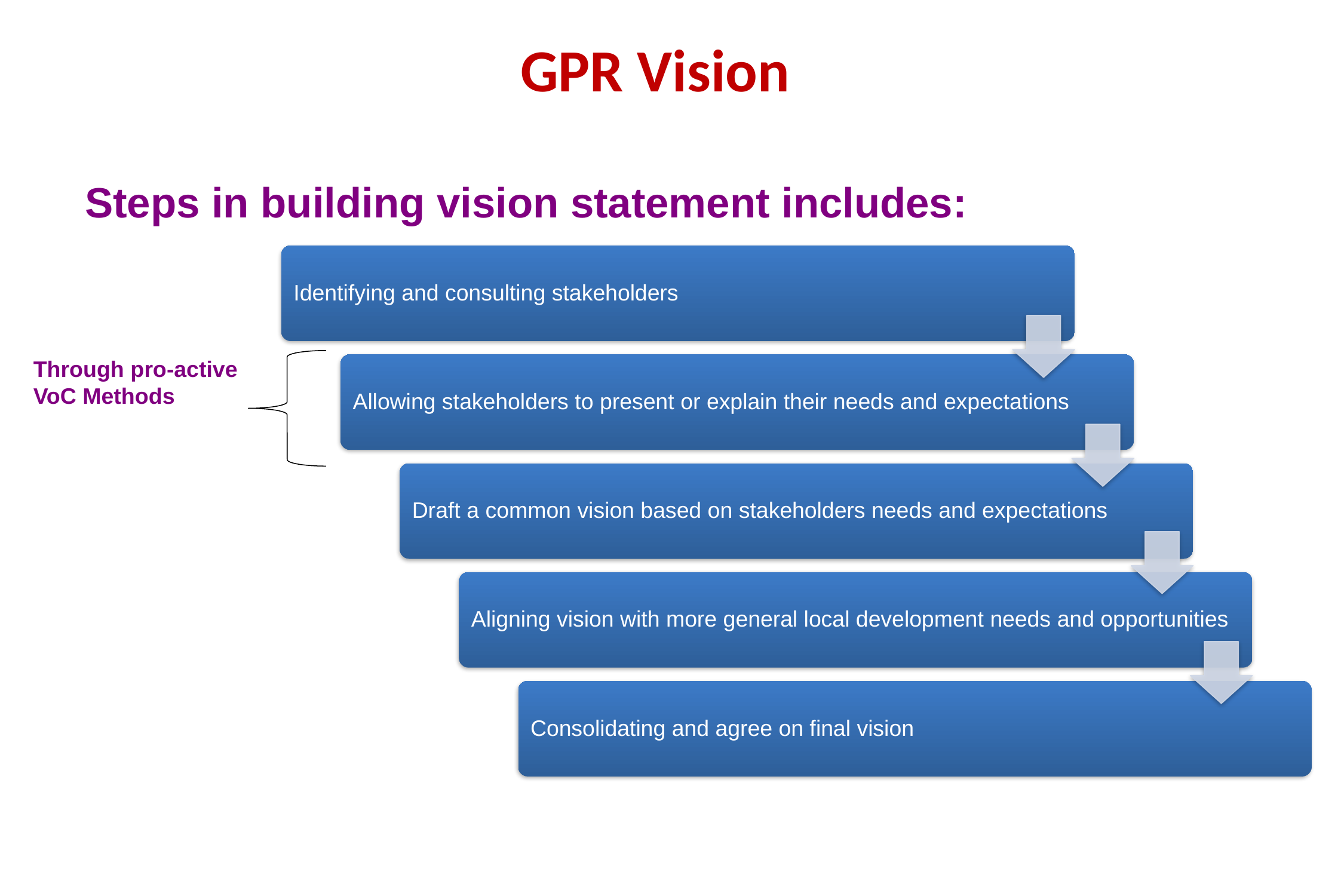

# GPR Vision
Steps in building vision statement includes:
Identifying and consulting stakeholders
Allowing stakeholders to present or explain their needs and expectations
Draft a common vision based on stakeholders needs and expectations
Aligning vision with more general local development needs and opportunities
Consolidating and agree on final vision

Through pro-active VoC Methods